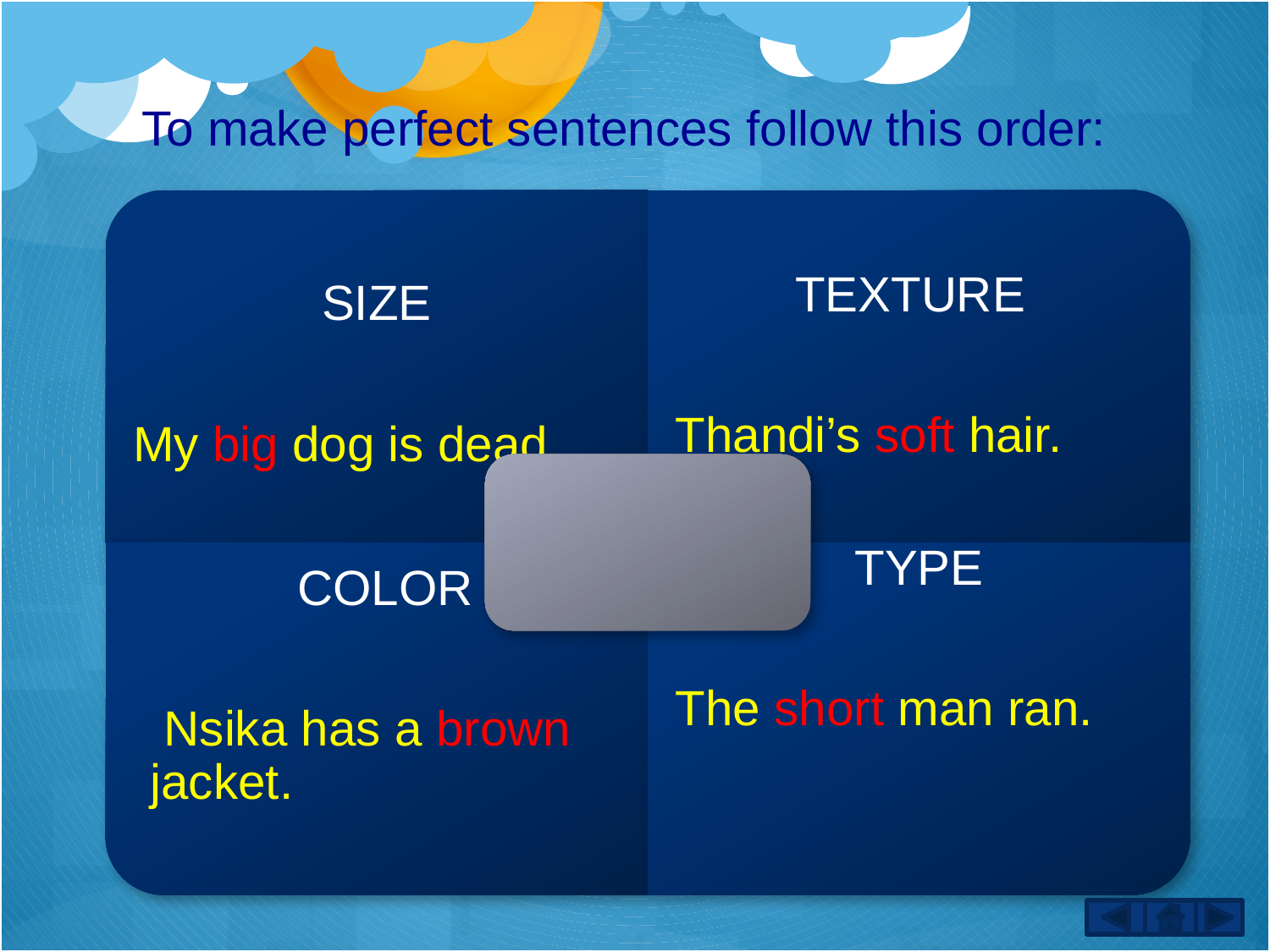

To make perfect sentences follow this order:
SIZE

My big dog is dead.
TEXTURE

Thandi’s soft hair.

COLOR

 Nsika has a brown jacket.

TYPE

The short man ran.